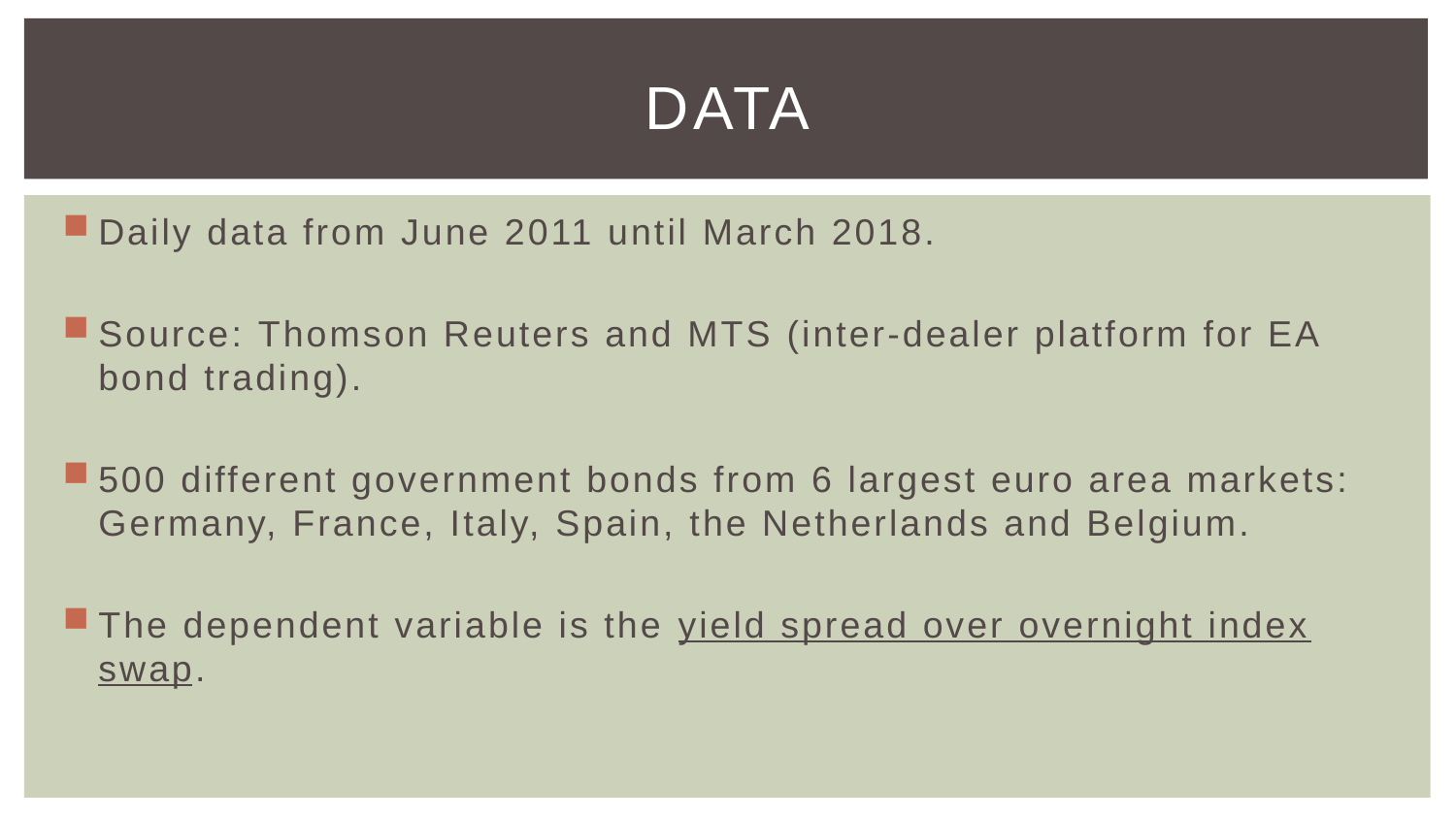

# Data
Daily data from June 2011 until March 2018.

Source: Thomson Reuters and MTS (inter-dealer platform for EA bond trading).

500 different government bonds from 6 largest euro area markets: Germany, France, Italy, Spain, the Netherlands and Belgium.

The dependent variable is the yield spread over overnight index swap.